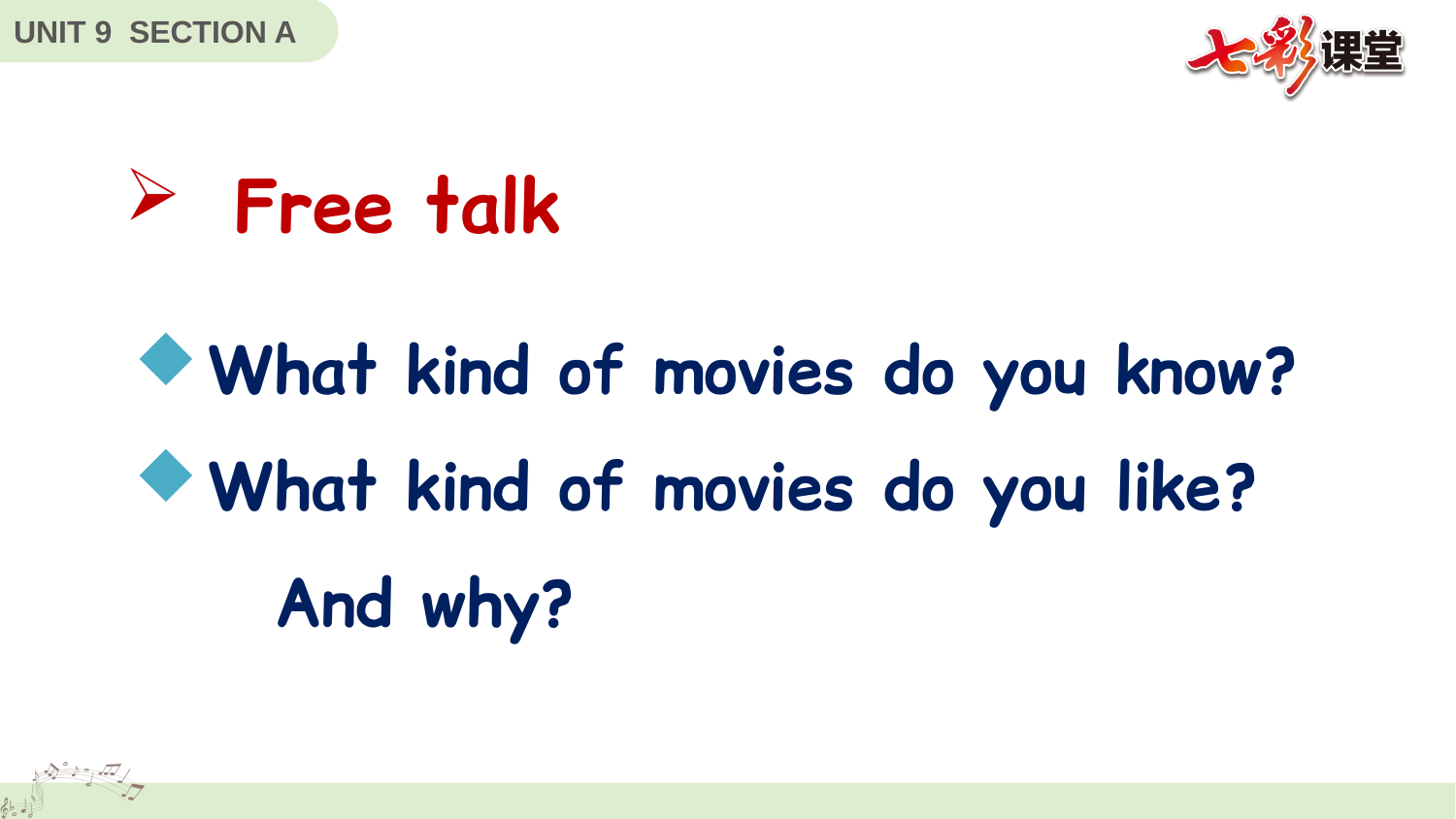

Free talk
What kind of movies do you know?
What kind of movies do you like?
     And why?